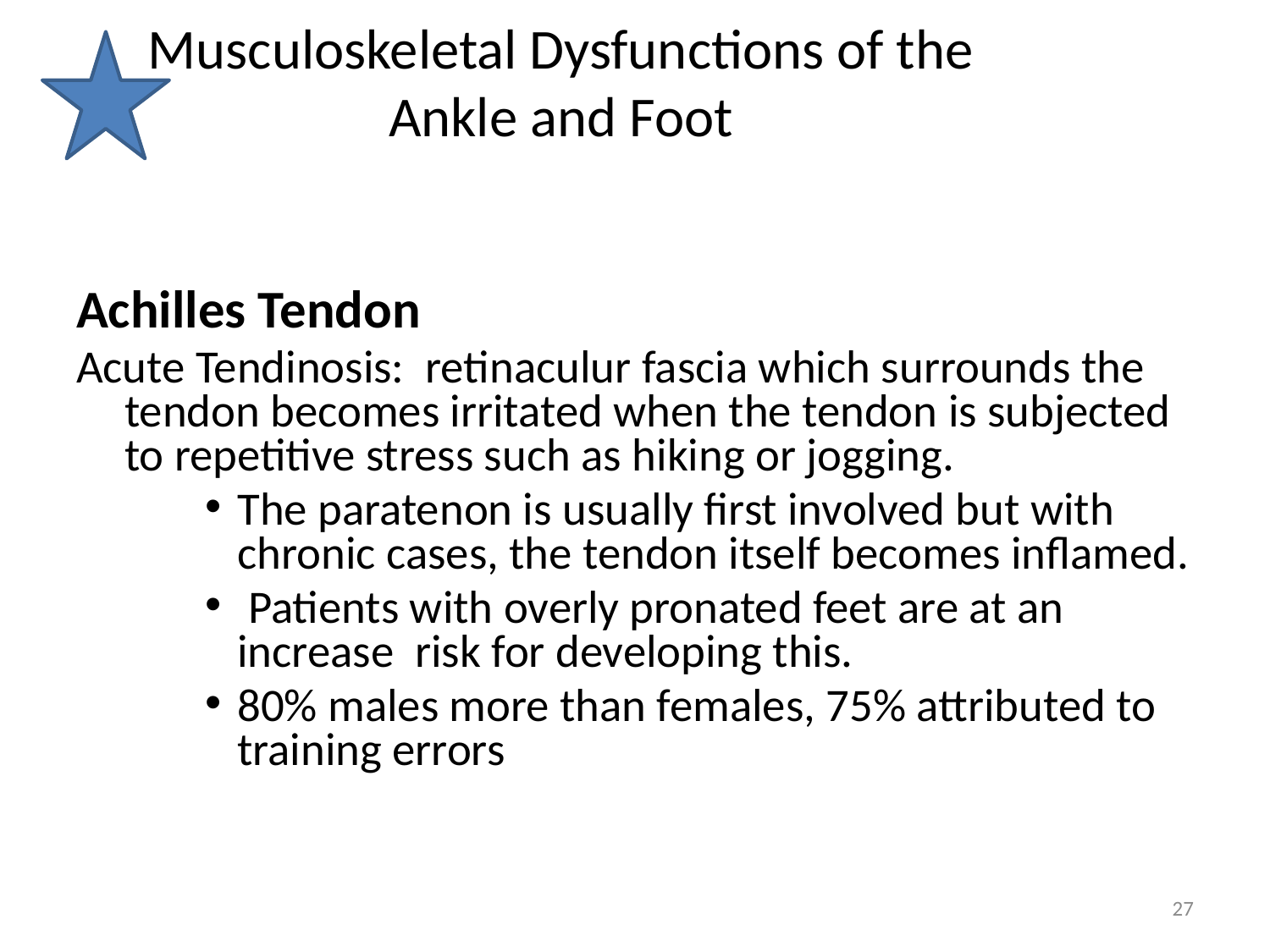

# Musculoskeletal Dysfunctions of the Ankle and Foot

Achilles Tendon
Acute Tendinosis:  retinaculur fascia which surrounds the tendon becomes irritated when the tendon is subjected to repetitive stress such as hiking or jogging.
The paratenon is usually first involved but with chronic cases, the tendon itself becomes inflamed.
 Patients with overly pronated feet are at an increase  risk for developing this.
80% males more than females, 75% attributed to training errors

27